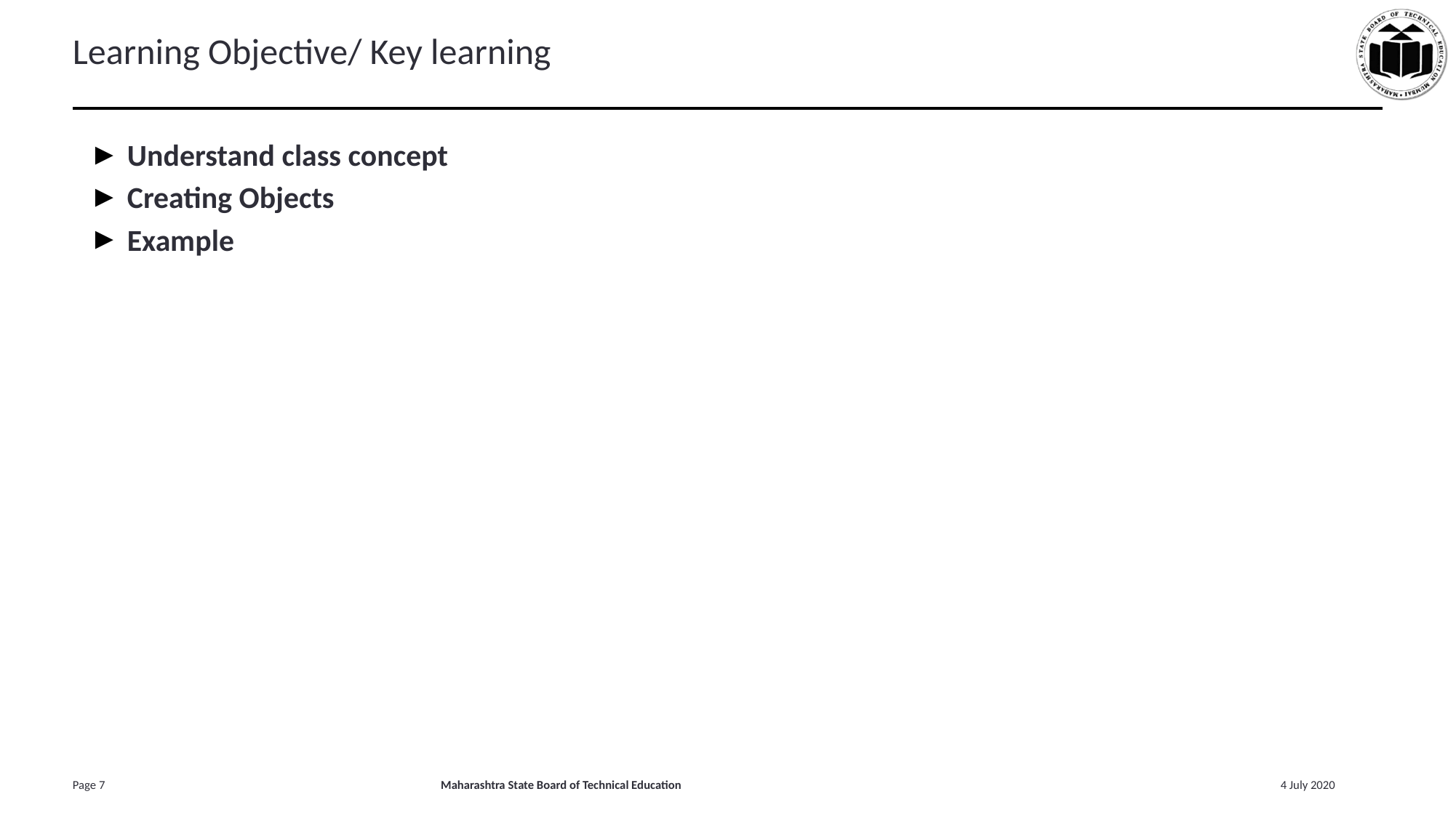

# Learning Objective/ Key learning
Understand class concept
Creating Objects
Example